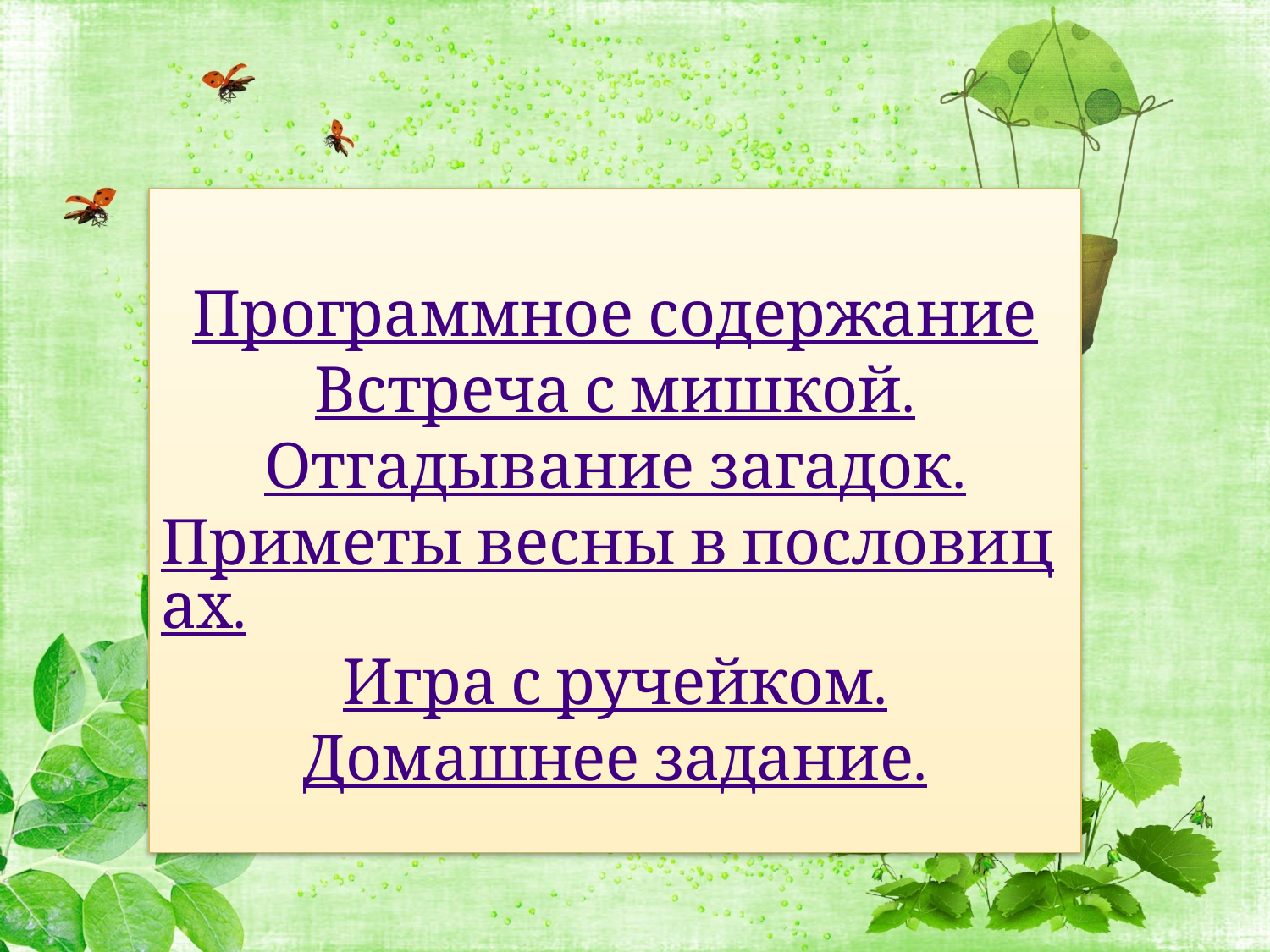

Программное содержание
Встреча с мишкой.
Отгадывание загадок.
Приметы весны в пословицах.
Игра с ручейком.
Домашнее задание.